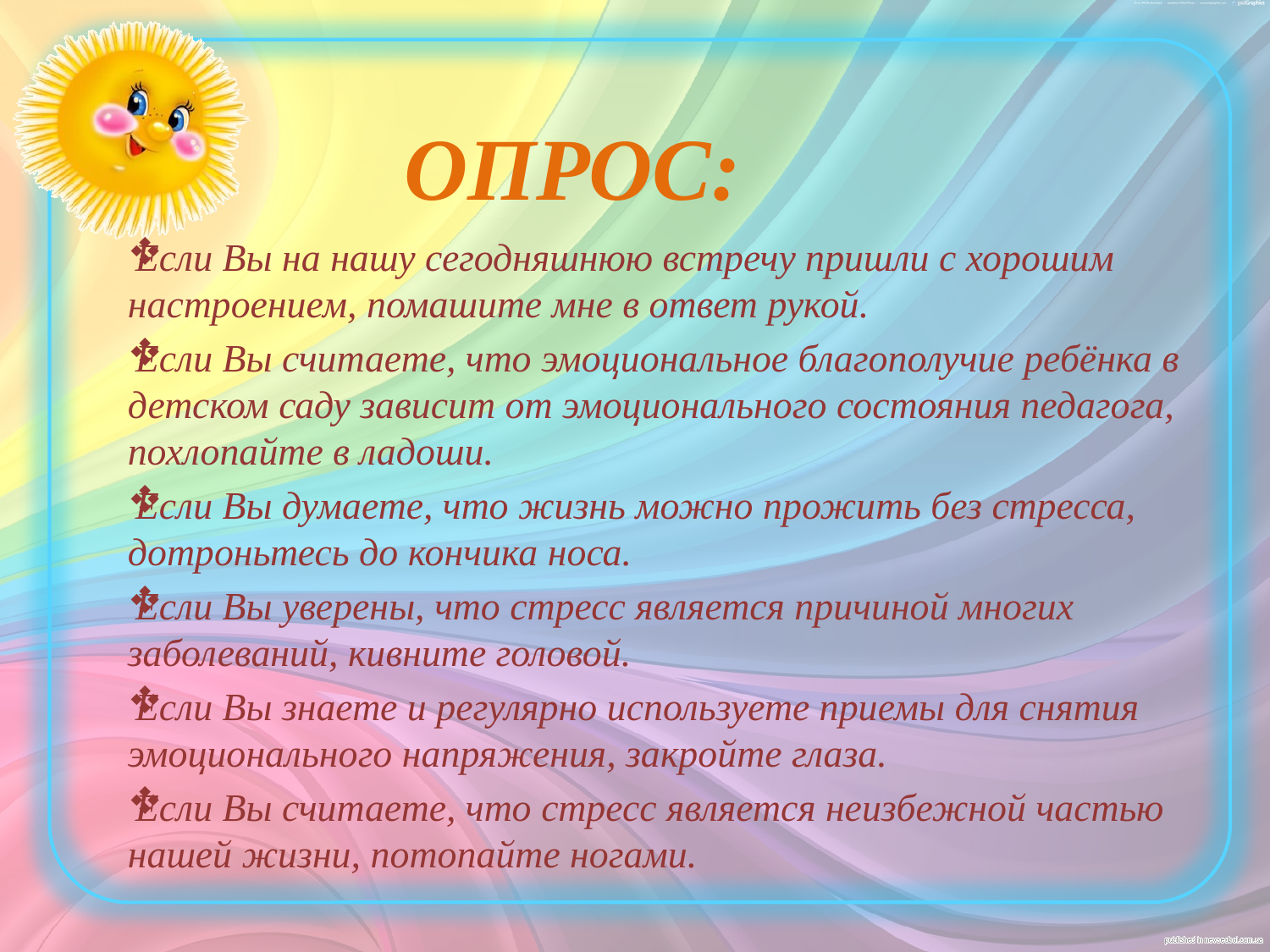

ОПРОС:

Если Вы на нашу сегодняшнюю встречу пришли с хорошим настроением, помашите мне в ответ рукой.
Если Вы считаете, что эмоциональное благополучие ребёнка в детском саду зависит от эмоционального состояния педагога, похлопайте в ладоши.
Если Вы думаете, что жизнь можно прожить без стресса, дотроньтесь до кончика носа.
Если Вы уверены, что стресс является причиной многих заболеваний, кивните головой.
Если Вы знаете и регулярно используете приемы для снятия эмоционального напряжения, закройте глаза.
Если Вы считаете, что стресс является неизбежной частью нашей жизни, потопайте ногами.